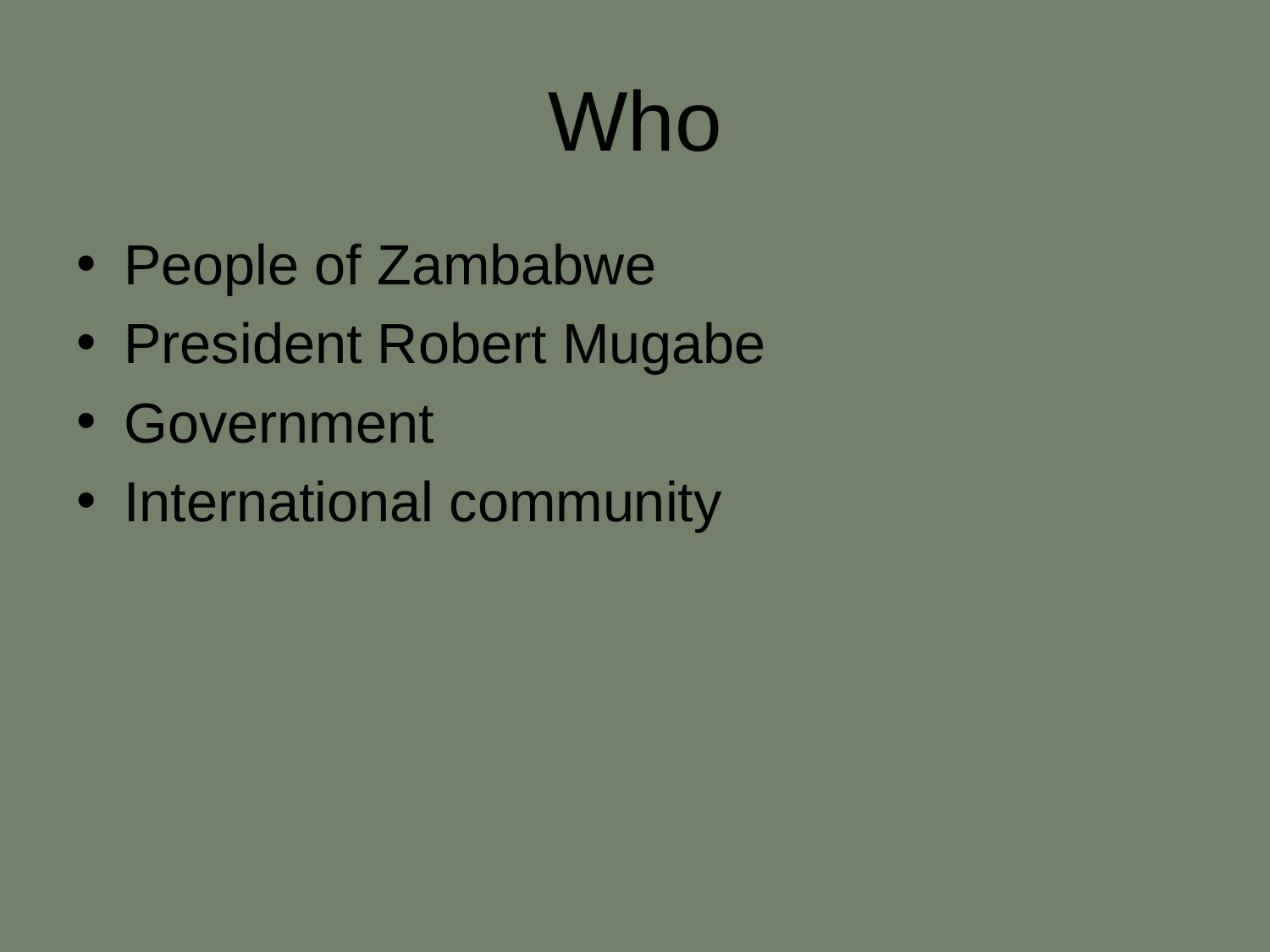

# Who
People of Zambabwe
President Robert Mugabe
Government
International community